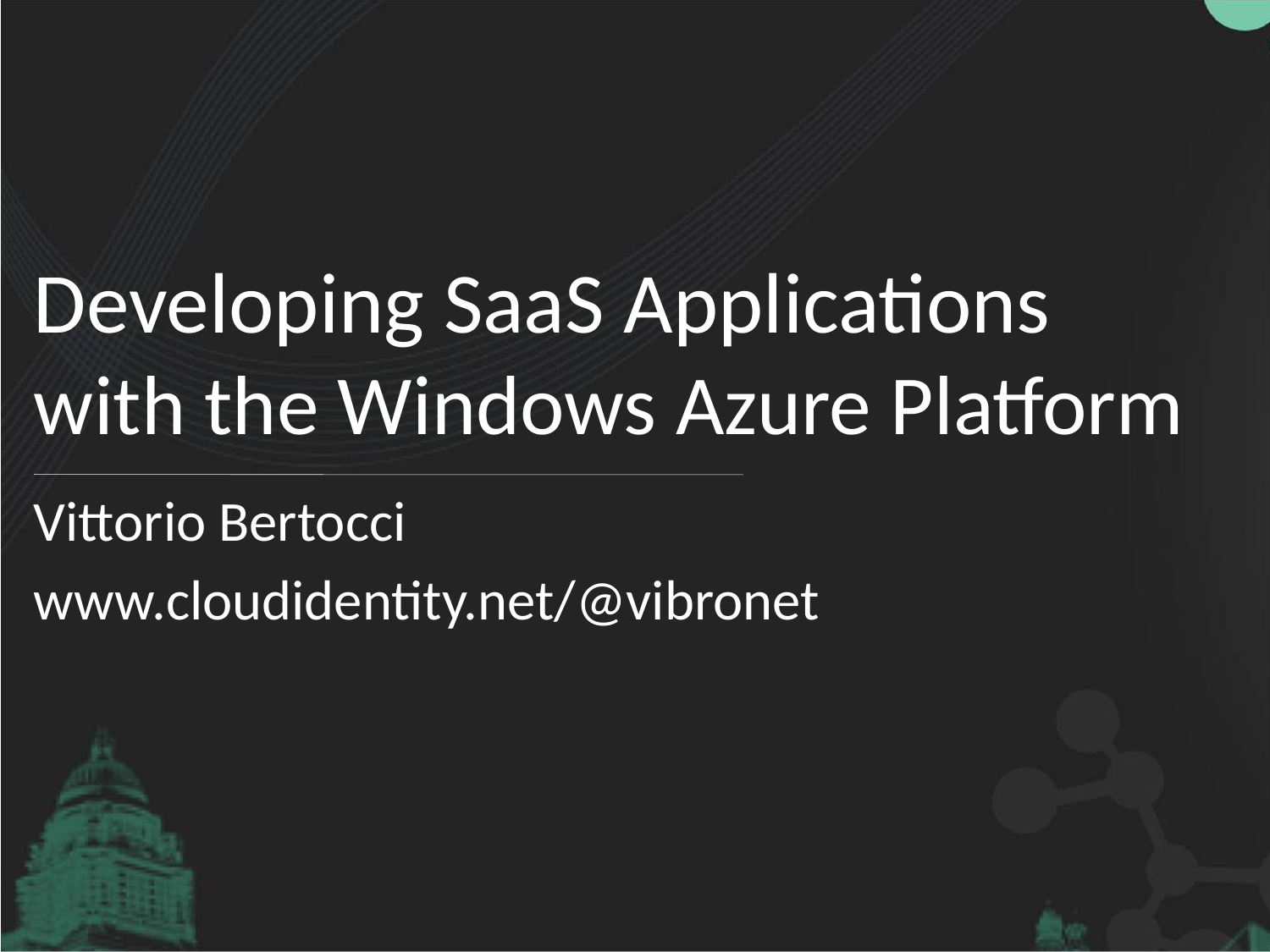

# Developing SaaS Applications with the Windows Azure Platform
Vittorio Bertocci
www.cloudidentity.net/@vibronet